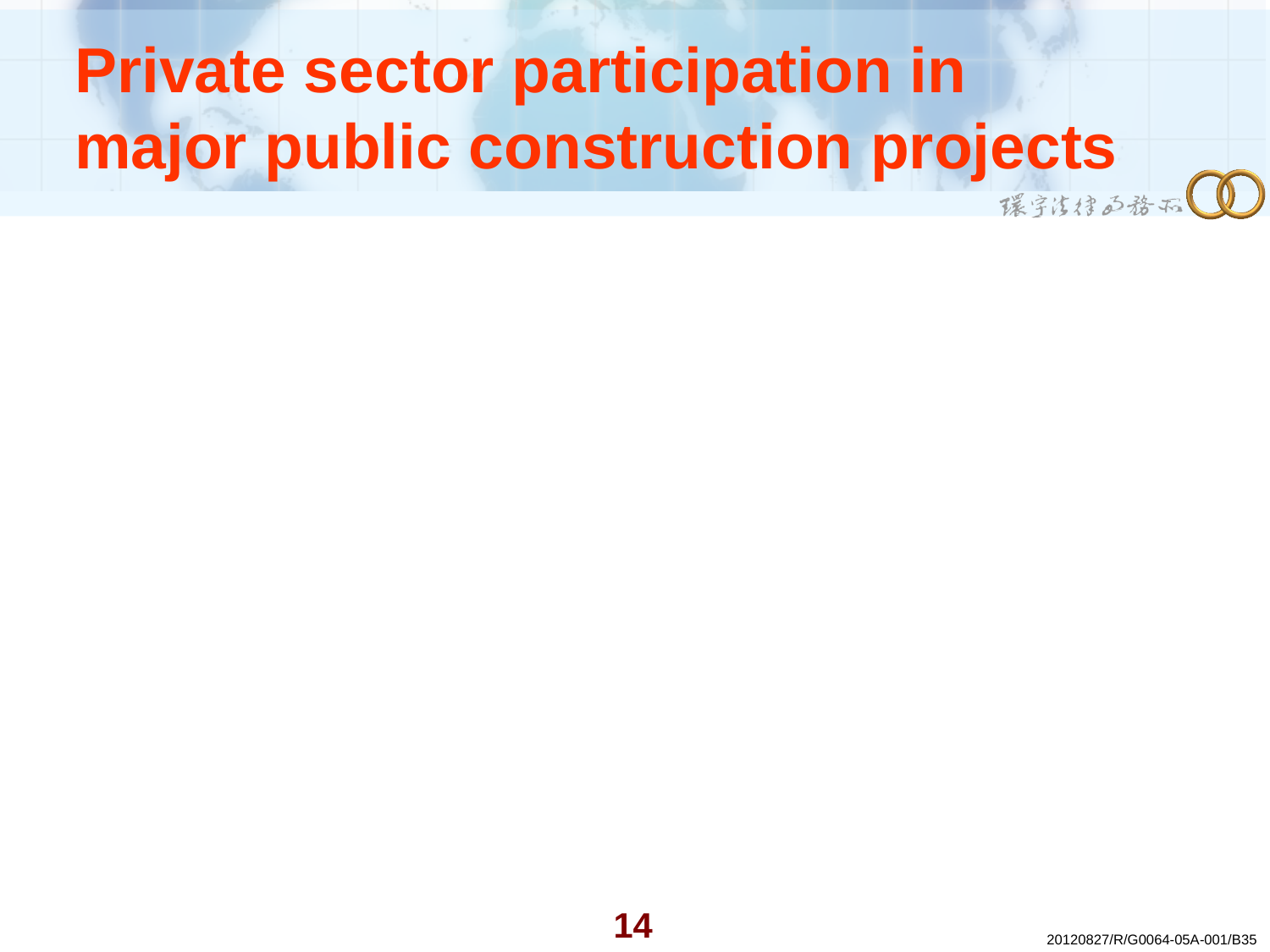

# Private sector participation in major public construction projects

14
20120827/R/G0064-05A-001/B35